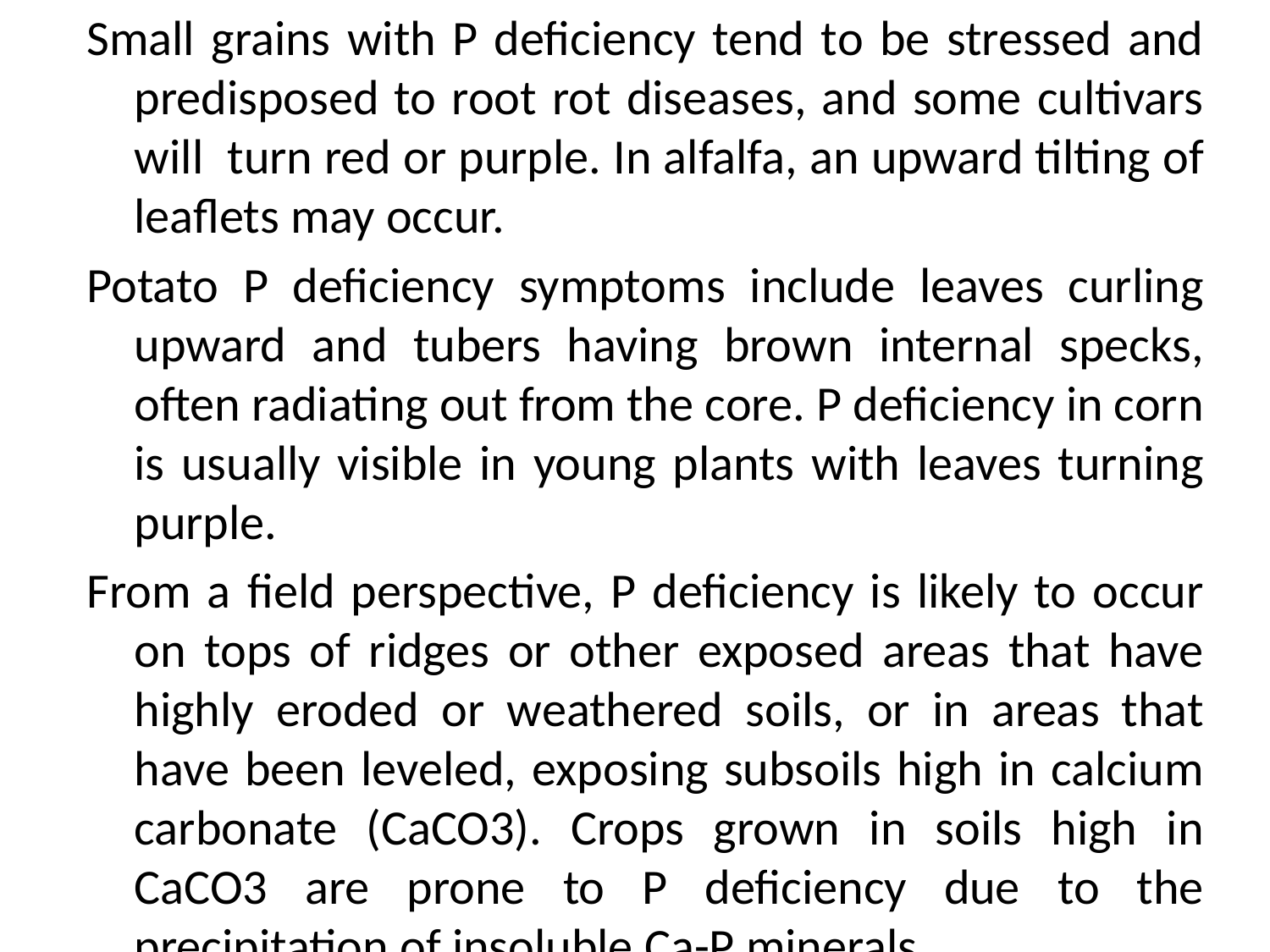

Small grains with P deficiency tend to be stressed and predisposed to root rot diseases, and some cultivars will  turn red or purple. In alfalfa, an upward tilting of leaflets may occur.
Potato P deficiency symptoms include leaves curling upward and tubers having brown internal specks, often radiating out from the core. P deficiency in corn is usually visible in young plants with leaves turning purple.
From a field perspective, P deficiency is likely to occur on tops of ridges or other exposed areas that have highly eroded or weathered soils, or in areas that have been leveled, exposing subsoils high in calcium carbonate (CaCO3). Crops grown in soils high in CaCO3 are prone to P deficiency due to the precipitation of insoluble Ca-P minerals.